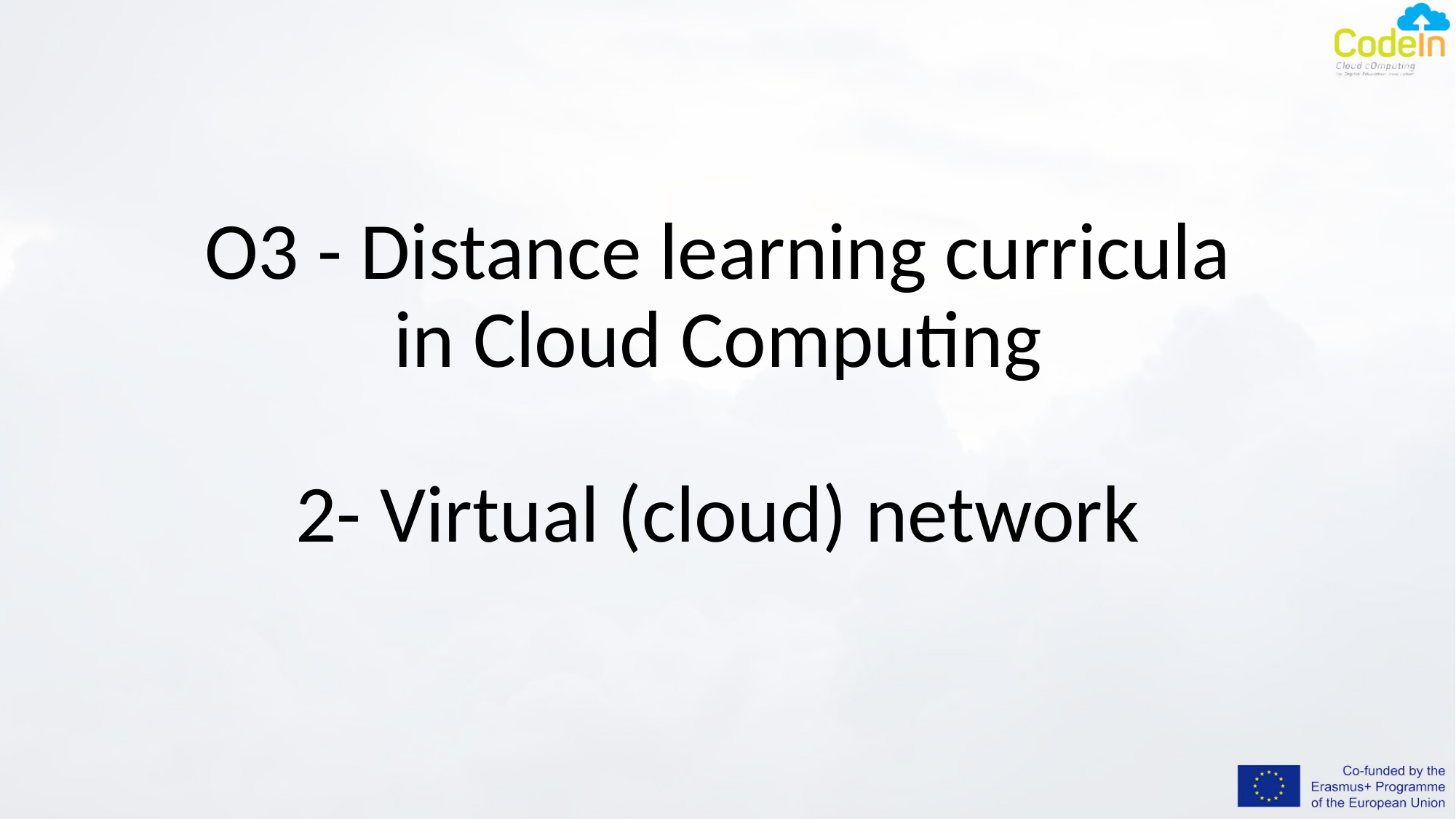

# O3 - Distance learning curricula in Cloud Computing 2- Virtual (cloud) network